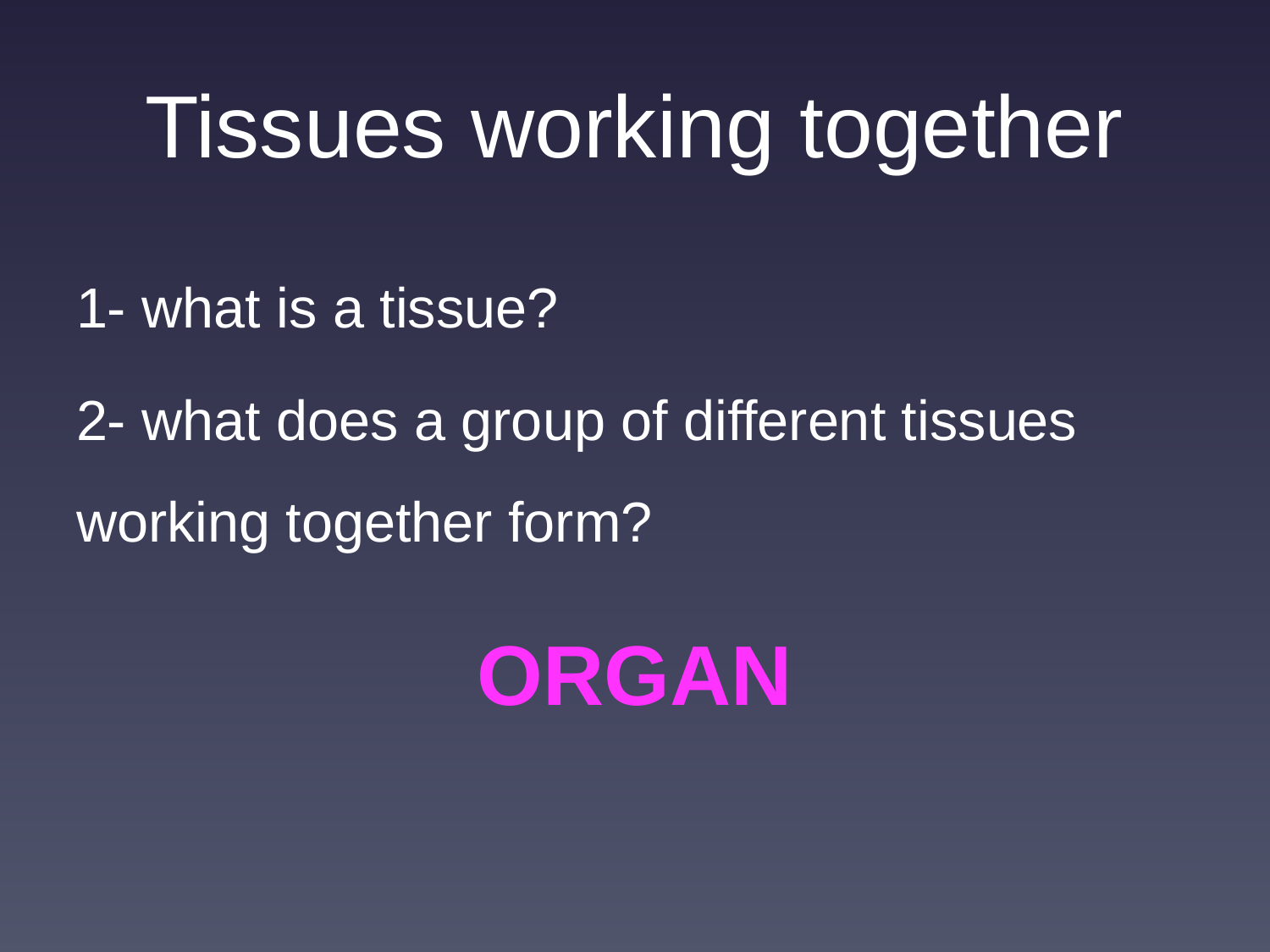

# Tissues working together
1- what is a tissue?
2- what does a group of different tissues working together form?
ORGAN